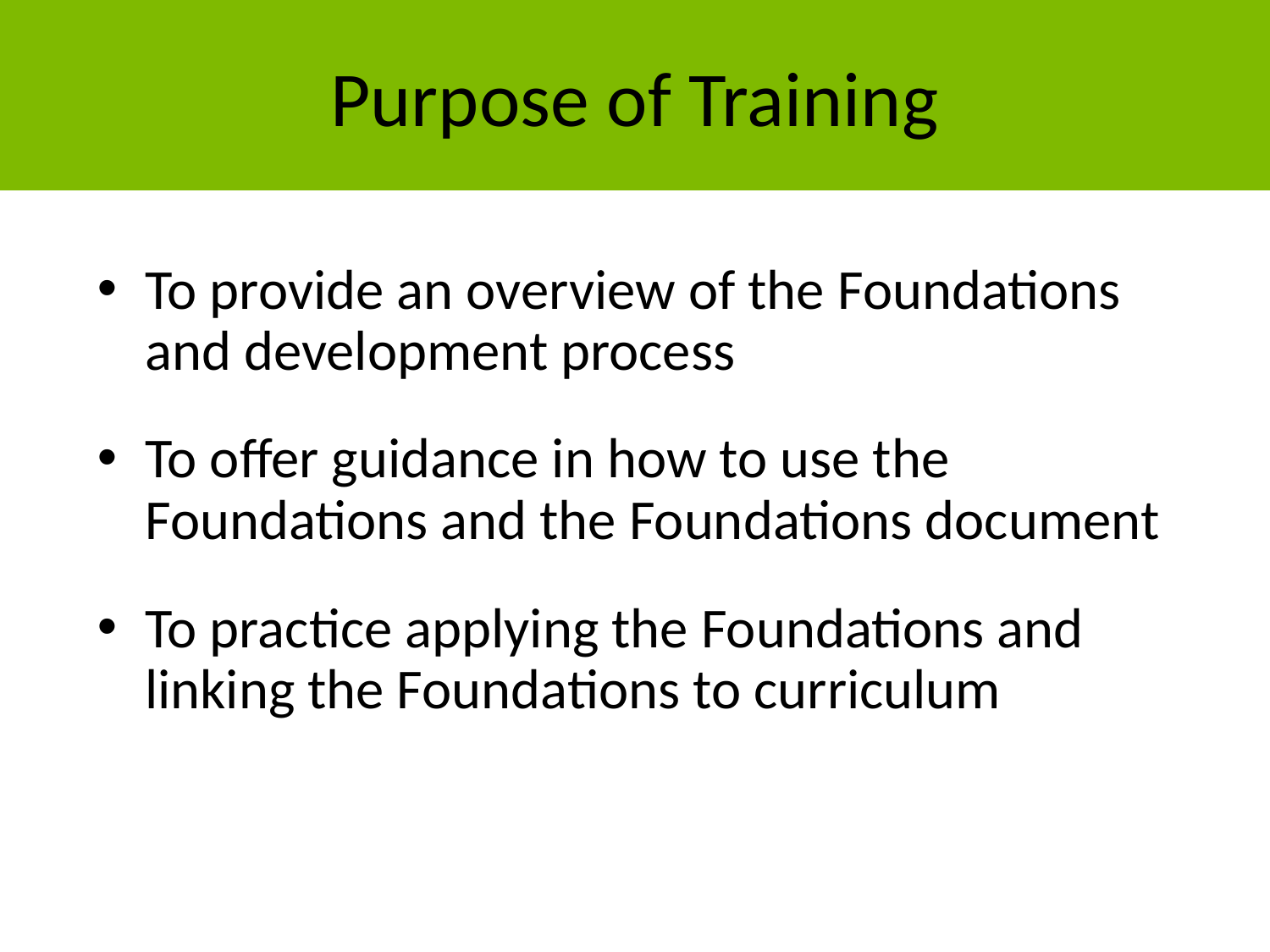

# Purpose of Training
To provide an overview of the Foundations and development process

To offer guidance in how to use the Foundations and the Foundations document

To practice applying the Foundations and linking the Foundations to curriculum